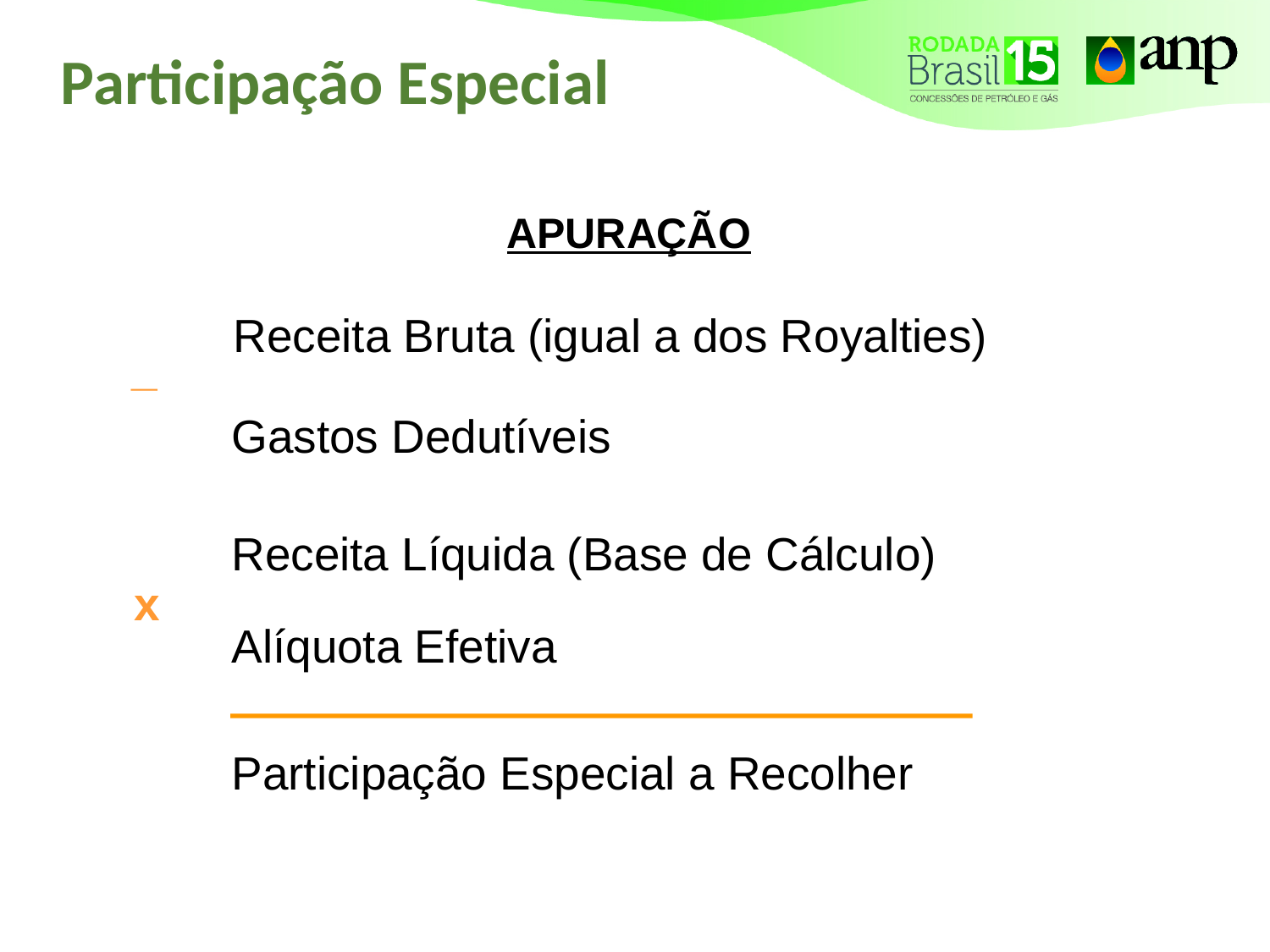

# Participação Especial
APURAÇÃO
Receita Bruta (igual a dos Royalties)
_
Gastos Dedutíveis

Receita Líquida (Base de Cálculo)
x
Alíquota Efetiva

Participação Especial a Recolher